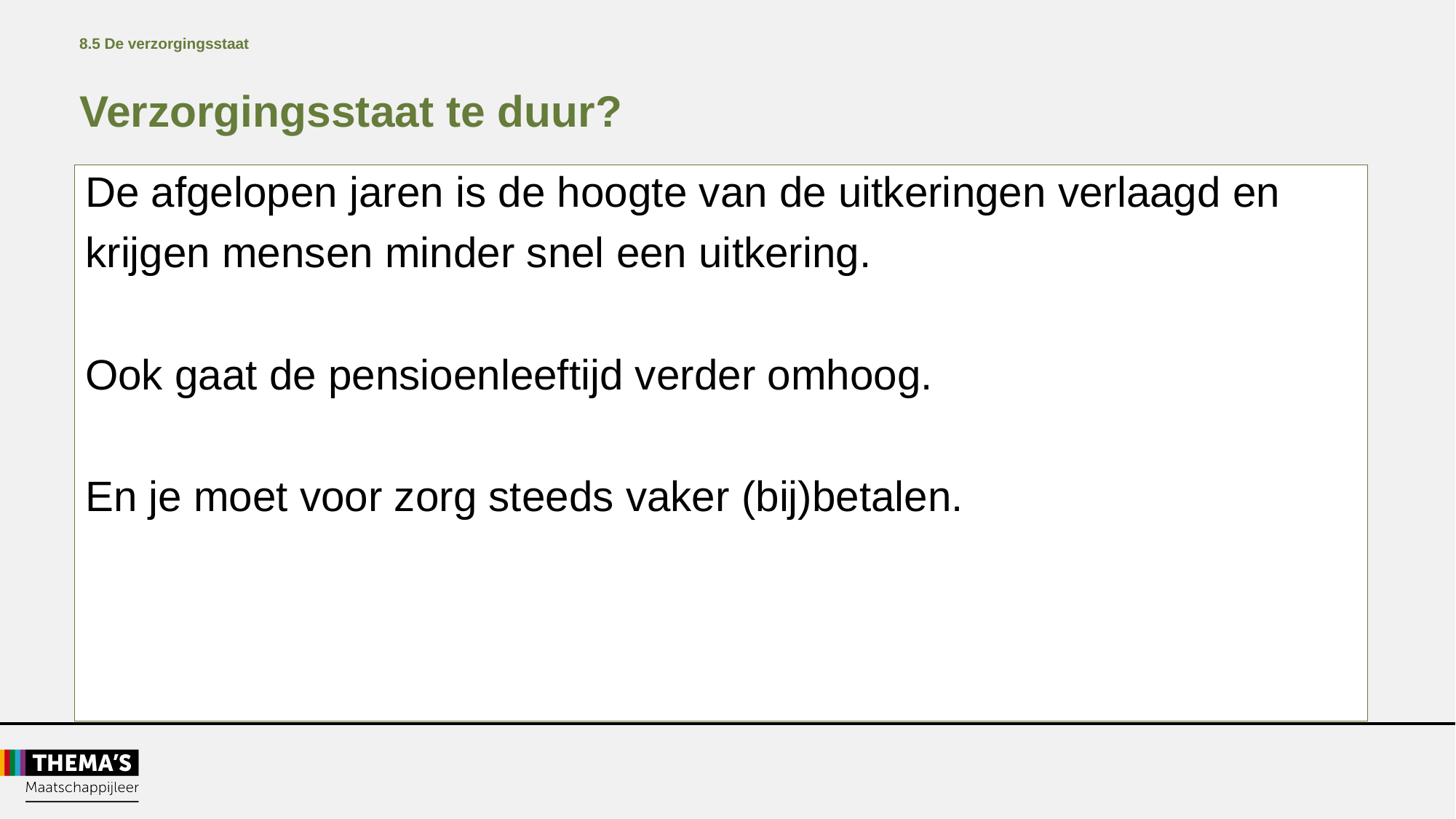

8.5 De verzorgingsstaat
Verzorgingsstaat te duur?
De afgelopen jaren is de hoogte van de uitkeringen verlaagd en
krijgen mensen minder snel een uitkering.

Ook gaat de pensioenleeftijd verder omhoog.

En je moet voor zorg steeds vaker (bij)betalen.